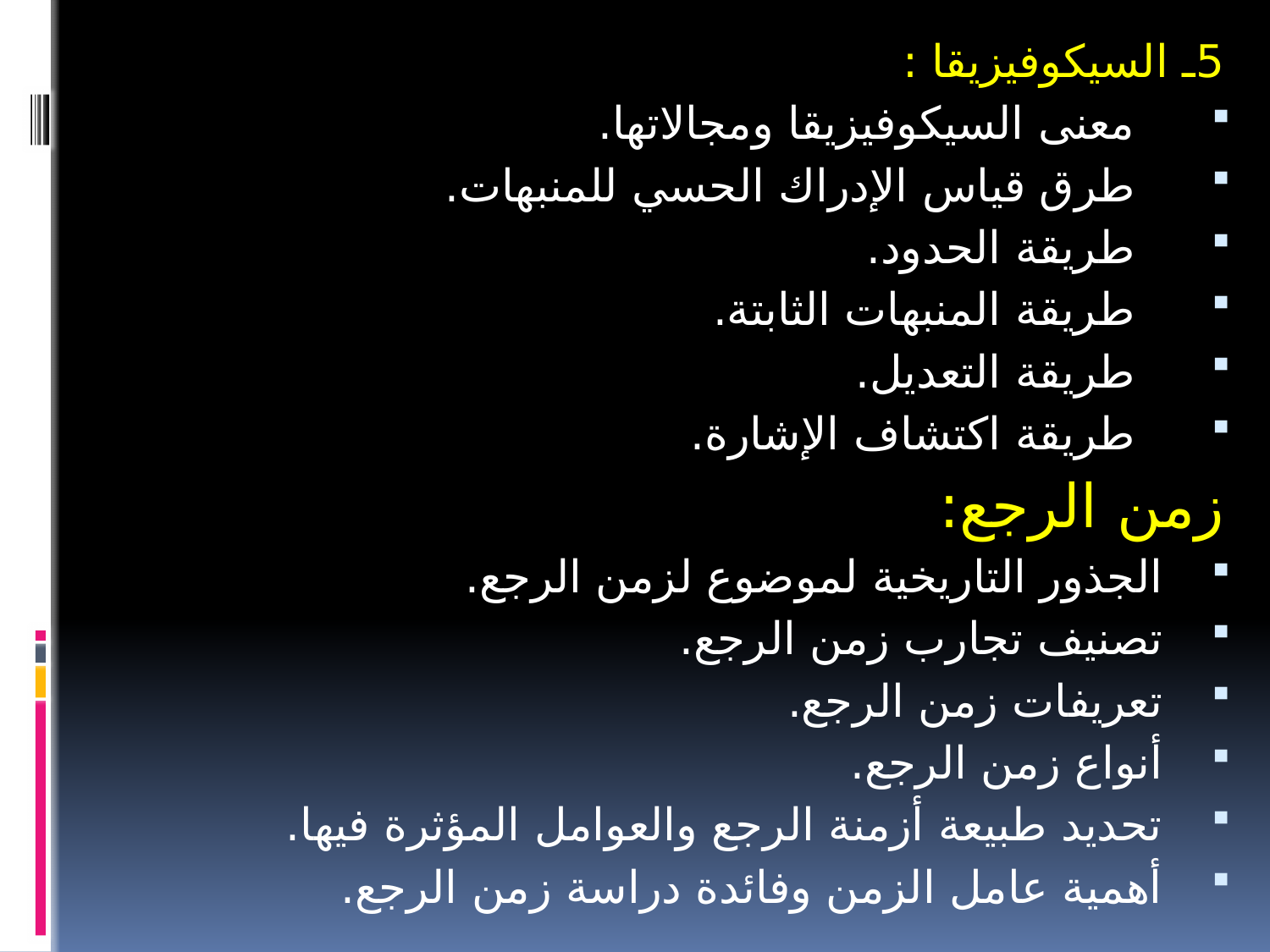

5ـ السيكوفيزيقا :
معنى السيكوفيزيقا ومجالاتها.
طرق قياس الإدراك الحسي للمنبهات.
طريقة الحدود.
طريقة المنبهات الثابتة.
طريقة التعديل.
طريقة اكتشاف الإشارة.
زمن الرجع:
الجذور التاريخية لموضوع لزمن الرجع.
تصنيف تجارب زمن الرجع.
تعريفات زمن الرجع.
أنواع زمن الرجع.
تحديد طبيعة أزمنة الرجع والعوامل المؤثرة فيها.
أهمية عامل الزمن وفائدة دراسة زمن الرجع.